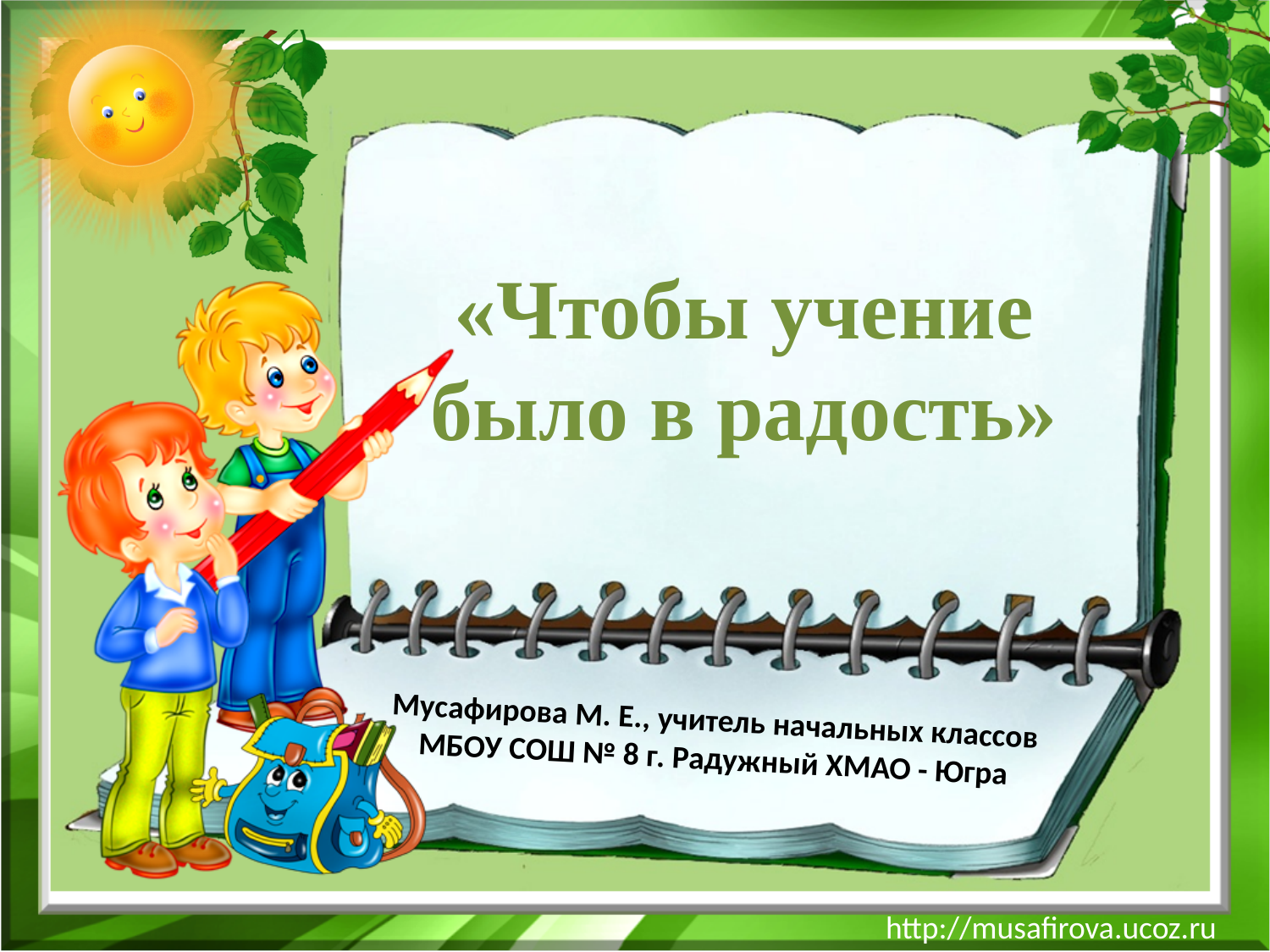

«Чтобы учение было в радость»
Мусафирова М. Е., учитель начальных классов МБОУ СОШ № 8 г. Радужный ХМАО - Югра